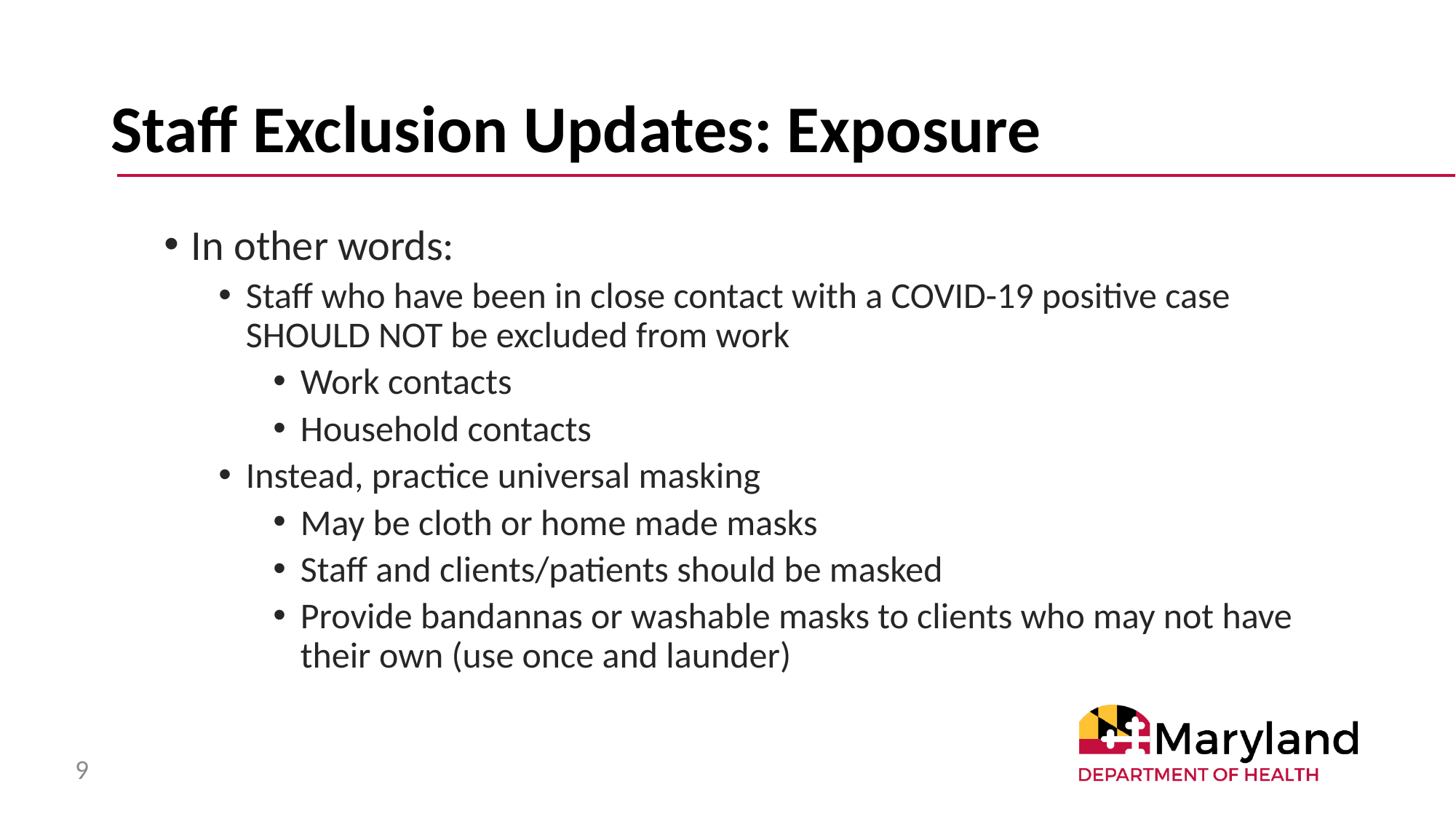

# Staff Exclusion Updates: Exposure
In other words:
Staff who have been in close contact with a COVID-19 positive case SHOULD NOT be excluded from work
Work contacts
Household contacts
Instead, practice universal masking
May be cloth or home made masks
Staff and clients/patients should be masked
Provide bandannas or washable masks to clients who may not have their own (use once and launder)

9